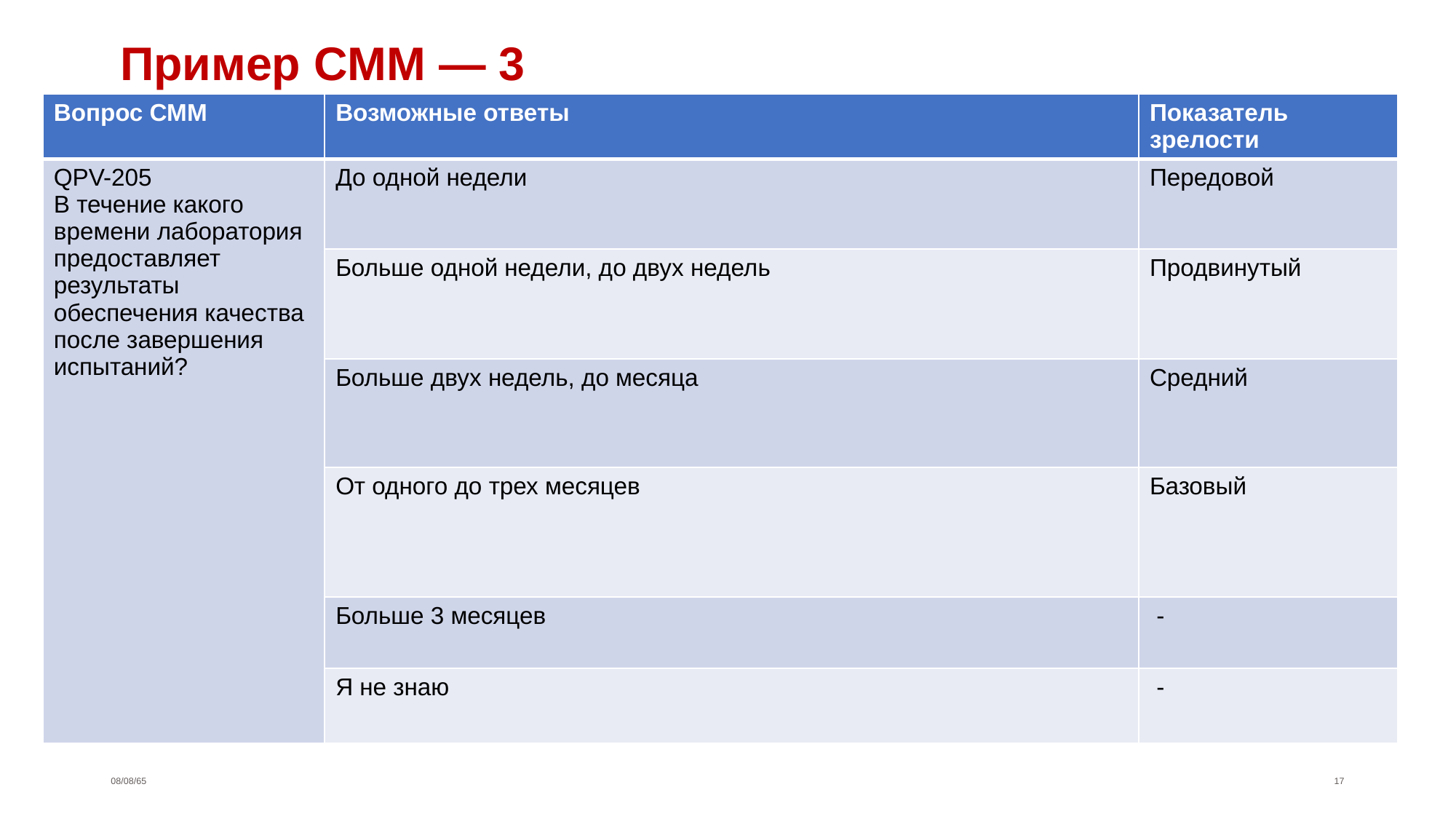

# Пример CMM — 3
| Вопрос СММ | Возможные ответы | Показатель зрелости |
| --- | --- | --- |
| QPV-205 В течение какого времени лаборатория предоставляет результаты обеспечения качества после завершения испытаний? | До одной недели | Передовой |
|  | Больше одной недели, до двух недель | Продвинутый |
|  | Больше двух недель, до месяца | Средний |
|  | От одного до трех месяцев | Базовый |
|  | Больше 3 месяцев | - |
|  | Я не знаю | - |
08/08/65
17